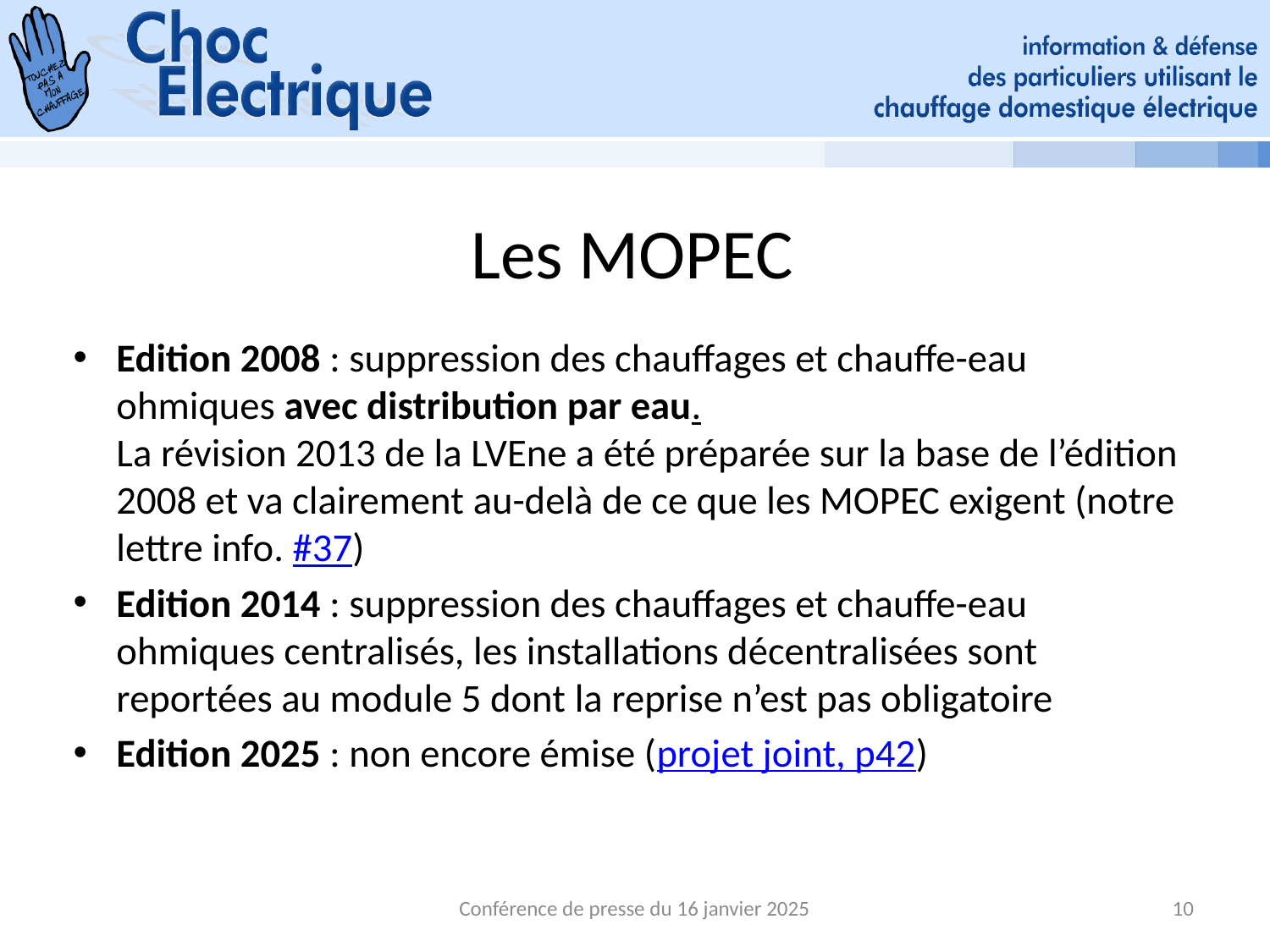

# Les MOPEC
Edition 2008 : suppression des chauffages et chauffe-eau ohmiques avec distribution par eau.
La révision 2013 de la LVEne a été préparée sur la base de l’édition 2008 et va clairement au-delà de ce que les MOPEC exigent (notre lettre info. #37)
Edition 2014 : suppression des chauffages et chauffe-eau ohmiques centralisés, les installations décentralisées sont reportées au module 5 dont la reprise n’est pas obligatoire
Edition 2025 : non encore émise (projet joint, p42)
Conférence de presse du 16 janvier 2025
10